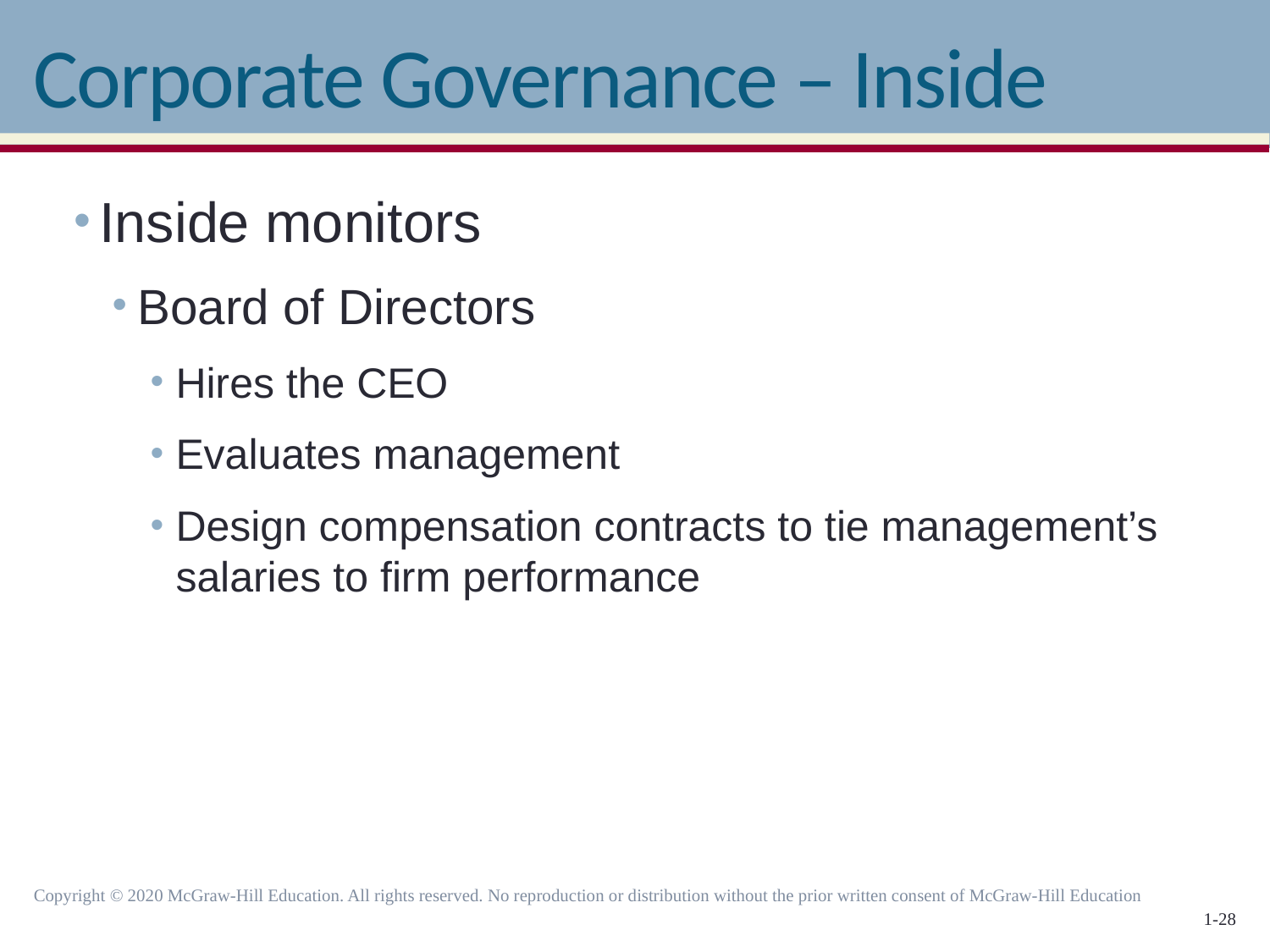

# Corporate Governance – Inside
Inside monitors
Board of Directors
Hires the CEO
Evaluates management
Design compensation contracts to tie management’s salaries to firm performance
Copyright © 2020 McGraw-Hill Education. All rights reserved. No reproduction or distribution without the prior written consent of McGraw-Hill Education